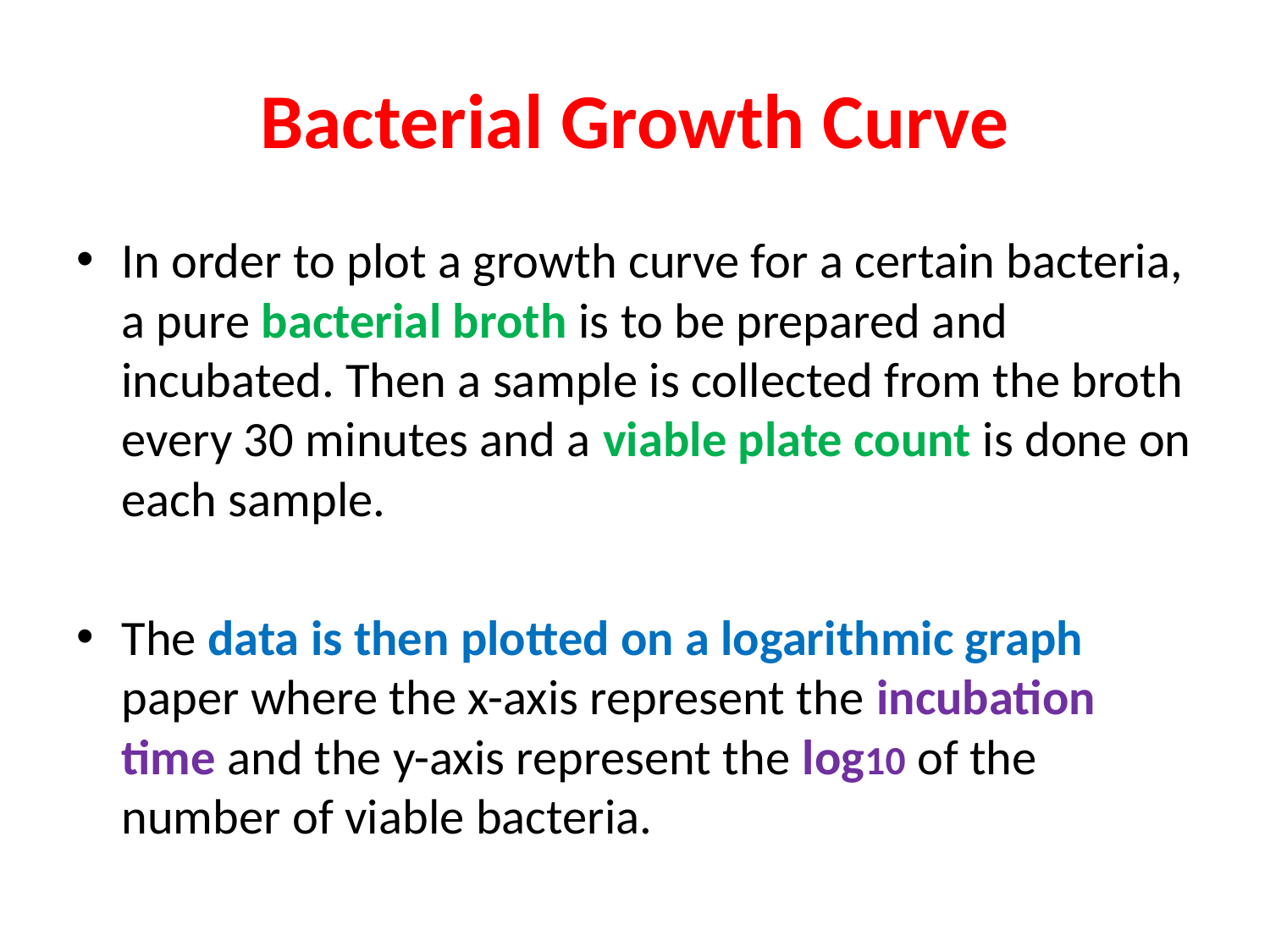

# Bacterial Growth Curve
In order to plot a growth curve for a certain bacteria, a pure bacterial broth is to be prepared and incubated. Then a sample is collected from the broth every 30 minutes and a viable plate count is done on each sample.

The data is then plotted on a logarithmic graph paper where the x-axis represent the incubation time and the y-axis represent the log10 of the number of viable bacteria.